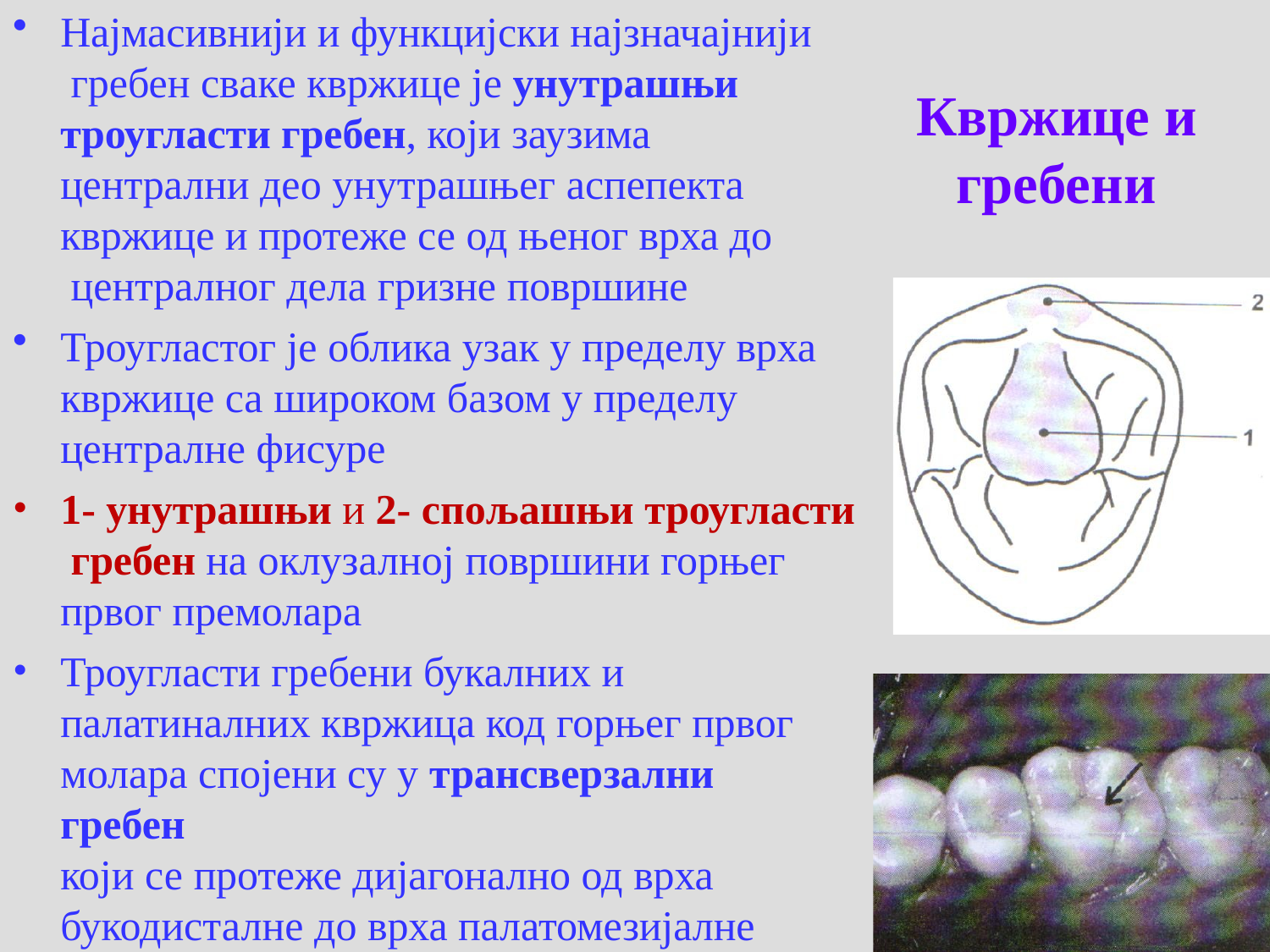

Најмасивнији и функцијски најзначајнији  гребен сваке квржице је унутрашњи  троугласти гребен, који заузима  централни део унутрашњег аспепекта
квржице и протеже се од њеног врха до  централног дела гризне површине
Троугластог је облика узак у пределу врха  квржице са широком базом у пределу  централне фисуре
1- унутрашњи и 2- спољашњи троугласти  гребен на оклузалној површини горњег  првог премолара
Троугласти гребени букалних и  палатиналних квржица код горњег првог
молара спојени су у трансверзални гребен
који се протеже дијагонално од врха
букодисталне до врха палатомезијалне  квржице и назива се коси гребен
# Квржице и  гребени